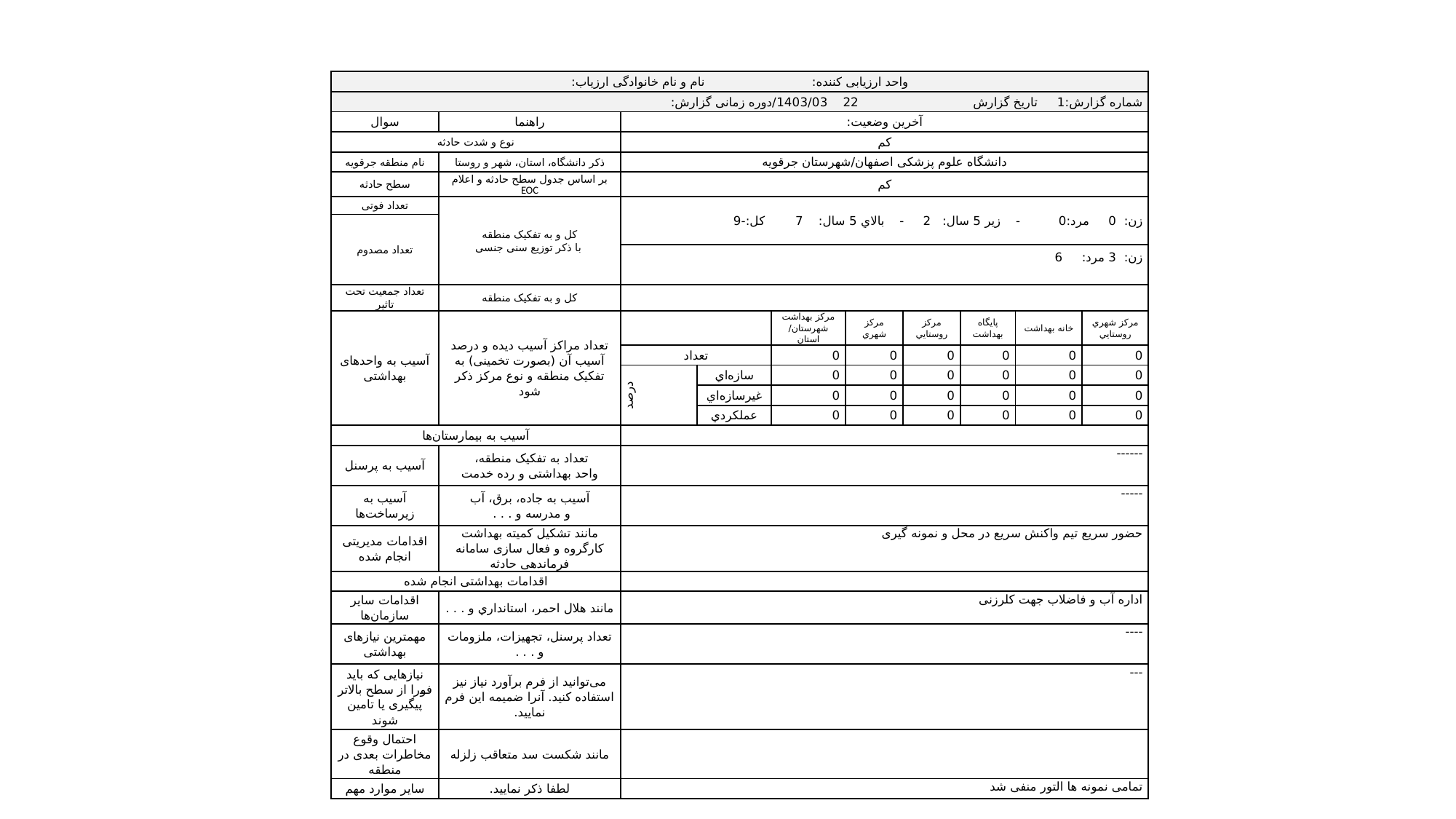

| واحد ارزیابی کننده: نام و نام خانوادگی ارزیاب: |  |  |  |  |  |  |  |  |  |
| --- | --- | --- | --- | --- | --- | --- | --- | --- | --- |
| شماره گزارش:1 تاریخ گزارش 22 1403/03/دوره زمانی گزارش: |  |  |  |  |  |  |  |  |  |
| سوال | راهنما | آخرین وضعیت: |  |  |  |  |  |  |  |
| نوع و شدت حادثه |  | کم |  |  |  |  |  |  |  |
| نام منطقه جرقویه | ذکر دانشگاه، استان، شهر و روستا | دانشگاه علوم پزشکی اصفهان/شهرستان جرقویه |  |  |  |  |  |  |  |
| سطح حادثه | بر اساس جدول سطح حادثه و اعلام EOC | کم |  |  |  |  |  |  |  |
| تعداد فوتی | کل و به تفکیک منطقه با ذکر توزیع سنی جنسی | زن: 0 مرد:0 - زير 5 سال: 2 - بالاي 5 سال: 7 كل:-9 |  |  |  |  |  |  |  |
| تعداد مصدوم |  |  |  |  |  |  |  |  |  |
|  |  | زن: 3 مرد: 6 |  |  |  |  |  |  |  |
| تعداد جمعیت تحت تاثیر | کل و به تفکیک منطقه |  |  |  |  |  |  |  |  |
| آسیب به واحدهای بهداشتی | تعداد مراکز آسیب دیده و درصد آسیب آن (بصورت تخمینی) به تفکیک منطقه و نوع مرکز ذکر شود |  |  | مركز بهداشت شهرستان/ استان | مركز شهري | مركز روستايي | پايگاه بهداشت | خانه بهداشت | مركز شهري روستايي |
|  |  | تعداد |  | 0 | 0 | 0 | 0 | 0 | 0 |
|  |  | درصد | سازه‌اي | 0 | 0 | 0 | 0 | 0 | 0 |
|  |  |  | غيرسازه‌اي | 0 | 0 | 0 | 0 | 0 | 0 |
|  |  |  | عملكردي | 0 | 0 | 0 | 0 | 0 | 0 |
| آسیب به بیمارستان‌ها |  |  |  |  |  |  |  |  |  |
| آسیب به پرسنل | تعداد به تفکیک منطقه، واحد بهداشتی و رده خدمت | ------ |  |  |  |  |  |  |  |
| آسيب به زيرساخت‌ها | آسيب به جاده، برق، آب و مدرسه و . . . | ----- |  |  |  |  |  |  |  |
| اقدامات مدیریتی انجام شده | مانند تشکیل کمیته بهداشت کارگروه و فعال سازی سامانه فرماندهی حادثه | حضور سریع تیم واکنش سریع در محل و نمونه گیری |  |  |  |  |  |  |  |
| اقدامات بهداشتی انجام شده |  |  |  |  |  |  |  |  |  |
| اقدامات ساير سازمان‌ها | مانند هلال احمر، استانداري و . . . | اداره آب و فاضلاب جهت کلرزنی |  |  |  |  |  |  |  |
| مهمترین نیازهای بهداشتی | تعداد پرسنل، ‌تجهيزات، ملزومات و . . . | ---- |  |  |  |  |  |  |  |
| نیازهایی که باید فورا از سطح بالاتر پیگیری یا تامین شوند | می‌توانید از فرم برآورد نیاز نیز استفاده کنید. آنرا ضمیمه این فرم نمایید. | --- |  |  |  |  |  |  |  |
| احتمال وقوع مخاطرات بعدی در منطقه | مانند شکست سد متعاقب زلزله |  |  |  |  |  |  |  |  |
| سایر موارد مهم | لطفا ذکر نمایید. | تمامی نمونه ها التور منفی شد |  |  |  |  |  |  |  |